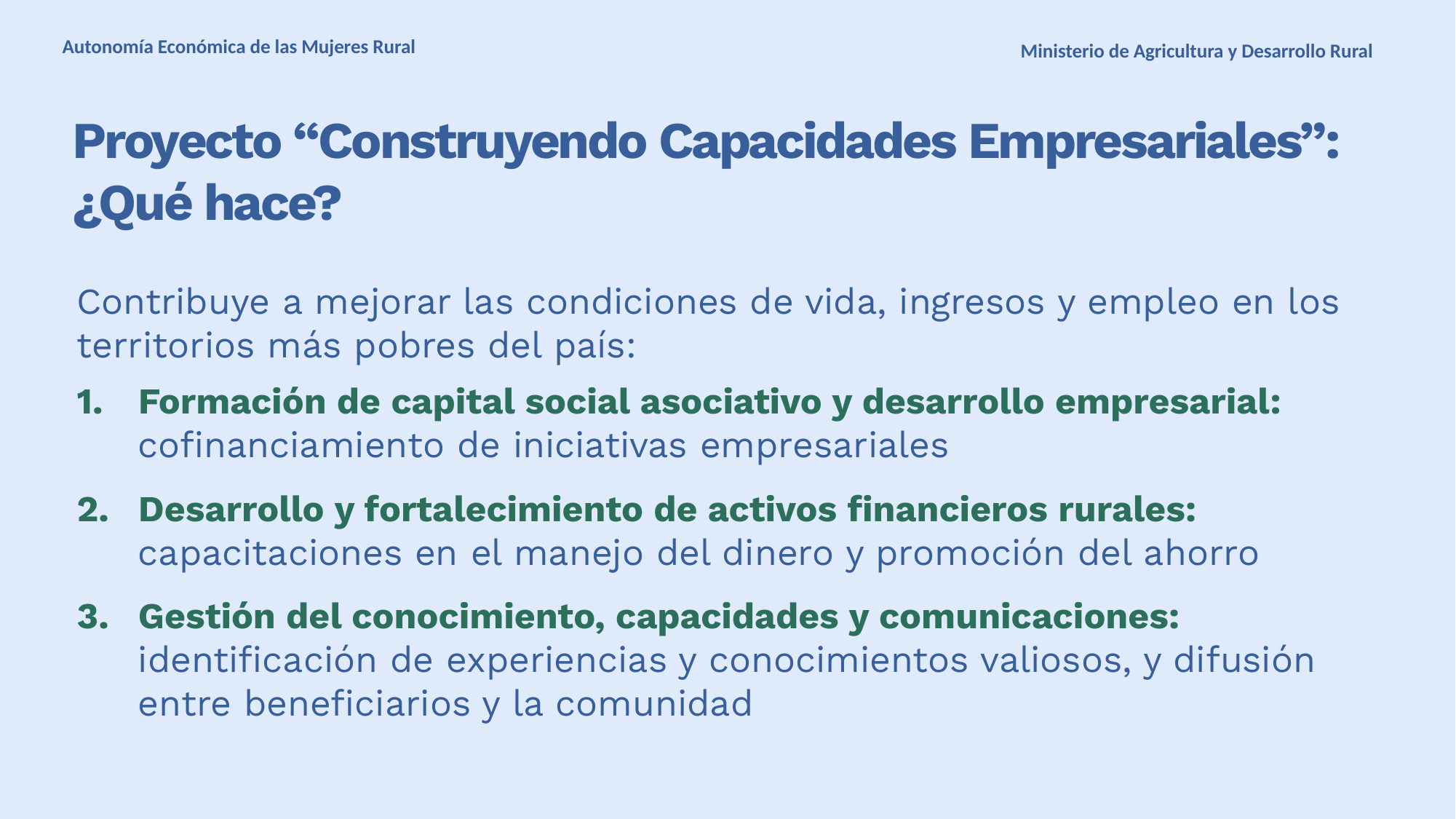

Autonomía Económica de las Mujeres Rural
Ministerio de Agricultura y Desarrollo Rural
Proyecto “Construyendo Capacidades Empresariales”: ¿Qué hace?
Contribuye a mejorar las condiciones de vida, ingresos y empleo en los territorios más pobres del país:

Formación de capital social asociativo y desarrollo empresarial: cofinanciamiento de iniciativas empresariales

Desarrollo y fortalecimiento de activos financieros rurales: capacitaciones en el manejo del dinero y promoción del ahorro

Gestión del conocimiento, capacidades y comunicaciones: identificación de experiencias y conocimientos valiosos, y difusión entre beneficiarios y la comunidad